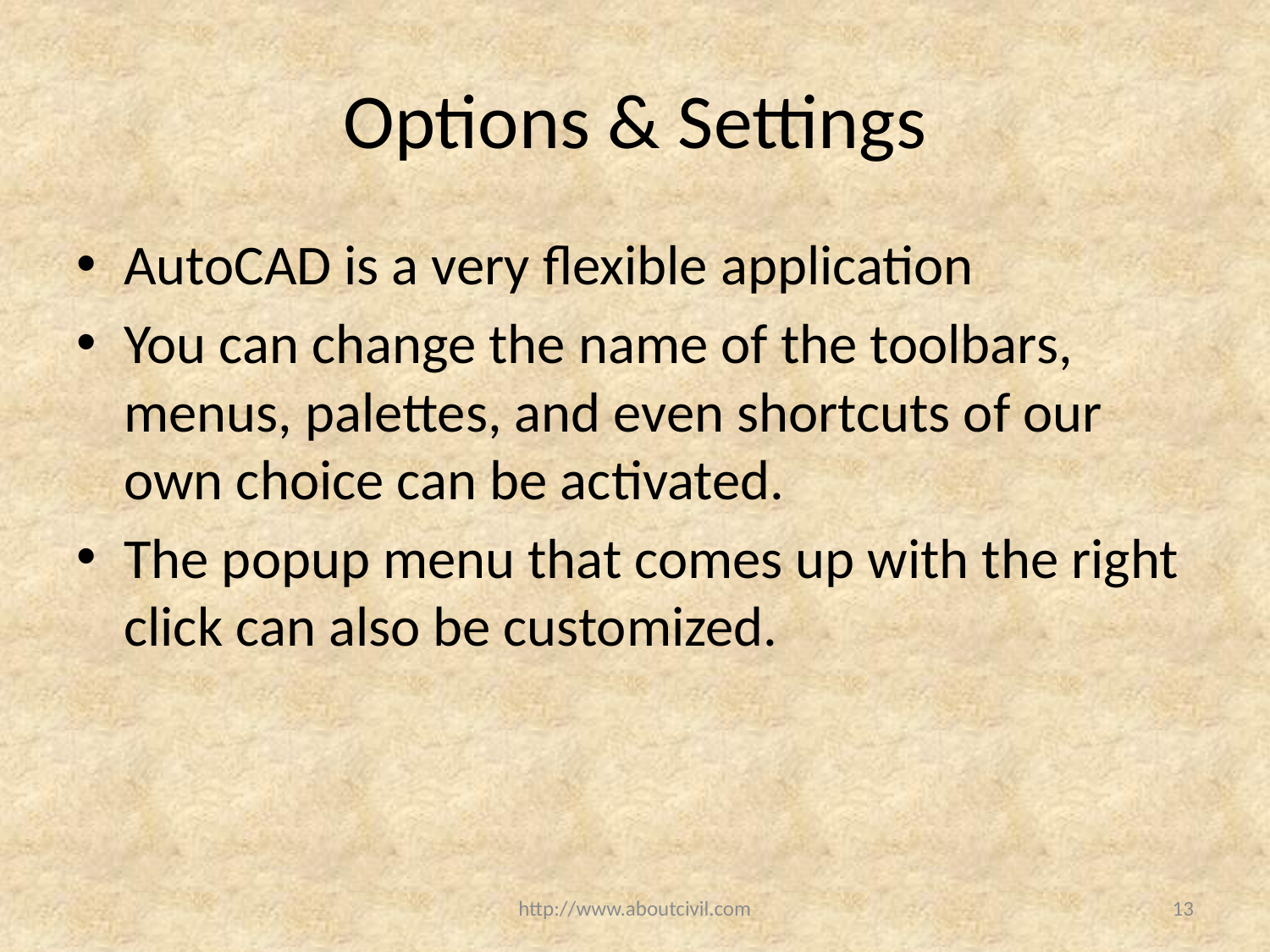

# Options & Settings
AutoCAD is a very flexible application
You can change the name of the toolbars, menus, palettes, and even shortcuts of our own choice can be activated.
The popup menu that comes up with the right click can also be customized.
http://www.aboutcivil.com
13